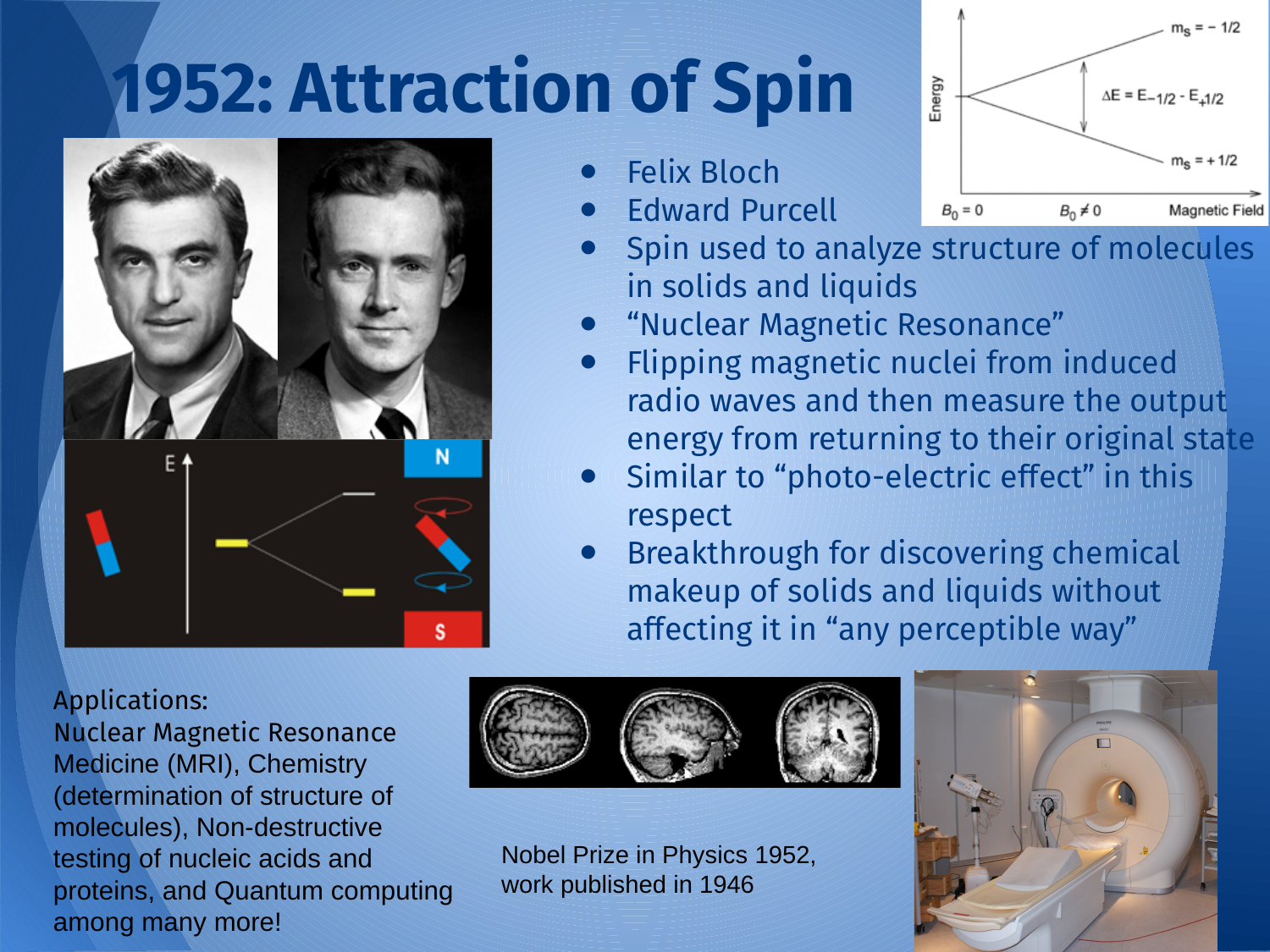

# 1952: Attraction of Spin

Felix Bloch
Edward Purcell
Spin used to analyze structure of molecules in solids and liquids
“Nuclear Magnetic Resonance”
Flipping magnetic nuclei from induced radio waves and then measure the output energy from returning to their original state
Similar to “photo-electric effect” in this respect
Breakthrough for discovering chemical makeup of solids and liquids without affecting it in “any perceptible way”

Applications:
Nuclear Magnetic Resonance
Medicine (MRI), Chemistry (determination of structure of molecules), Non-destructive testing of nucleic acids and proteins, and Quantum computing among many more!

Nobel Prize in Physics 1952, work published in 1946